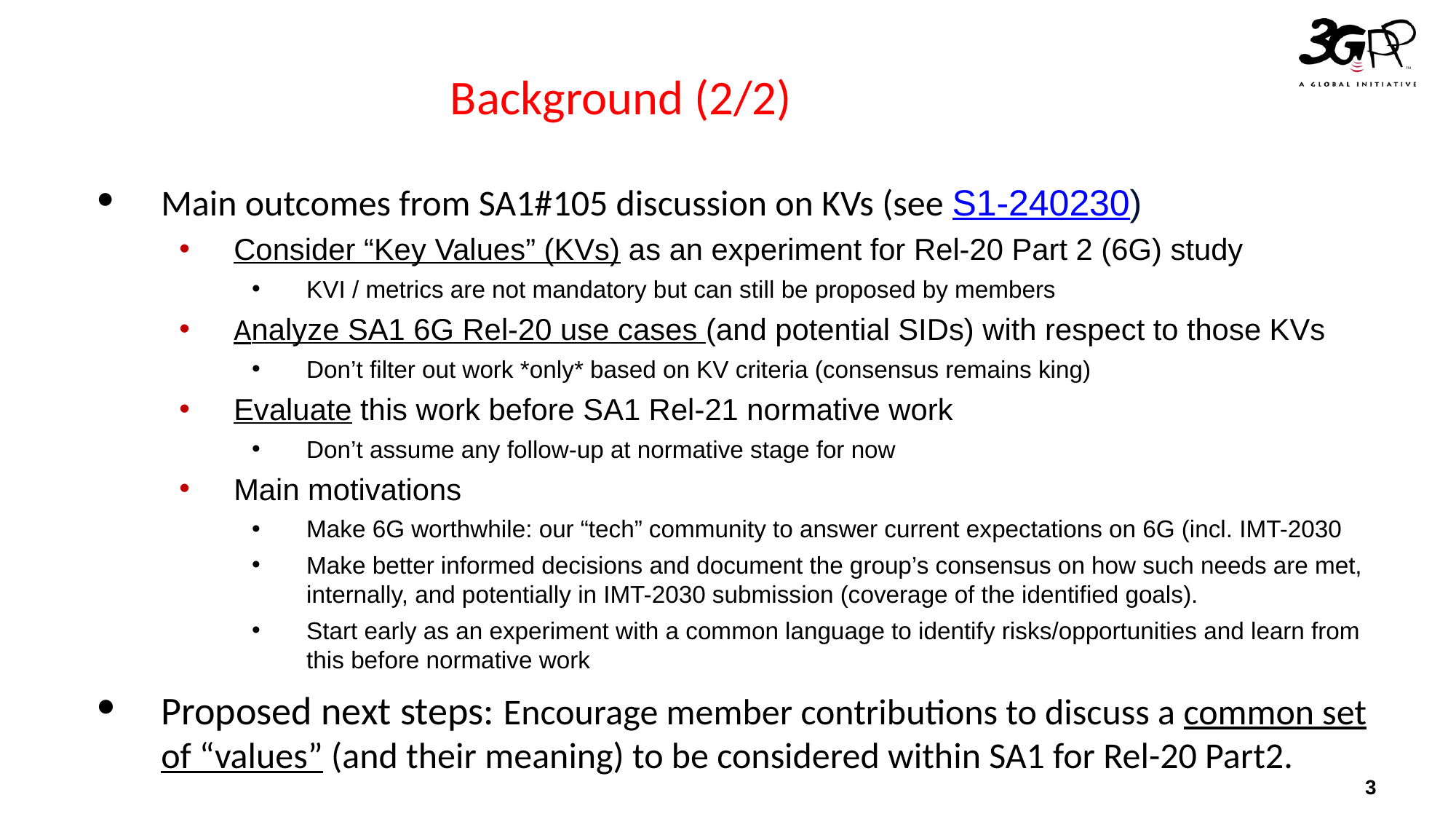

# Background (2/2)
Main outcomes from SA1#105 discussion on KVs (see S1-240230)
Consider “Key Values” (KVs) as an experiment for Rel-20 Part 2 (6G) study
KVI / metrics are not mandatory but can still be proposed by members
Analyze SA1 6G Rel-20 use cases (and potential SIDs) with respect to those KVs
Don’t filter out work *only* based on KV criteria (consensus remains king)
Evaluate this work before SA1 Rel-21 normative work
Don’t assume any follow-up at normative stage for now
Main motivations
Make 6G worthwhile: our “tech” community to answer current expectations on 6G (incl. IMT-2030
Make better informed decisions and document the group’s consensus on how such needs are met, internally, and potentially in IMT-2030 submission (coverage of the identified goals).
Start early as an experiment with a common language to identify risks/opportunities and learn from this before normative work
Proposed next steps: Encourage member contributions to discuss a common set of “values” (and their meaning) to be considered within SA1 for Rel-20 Part2.